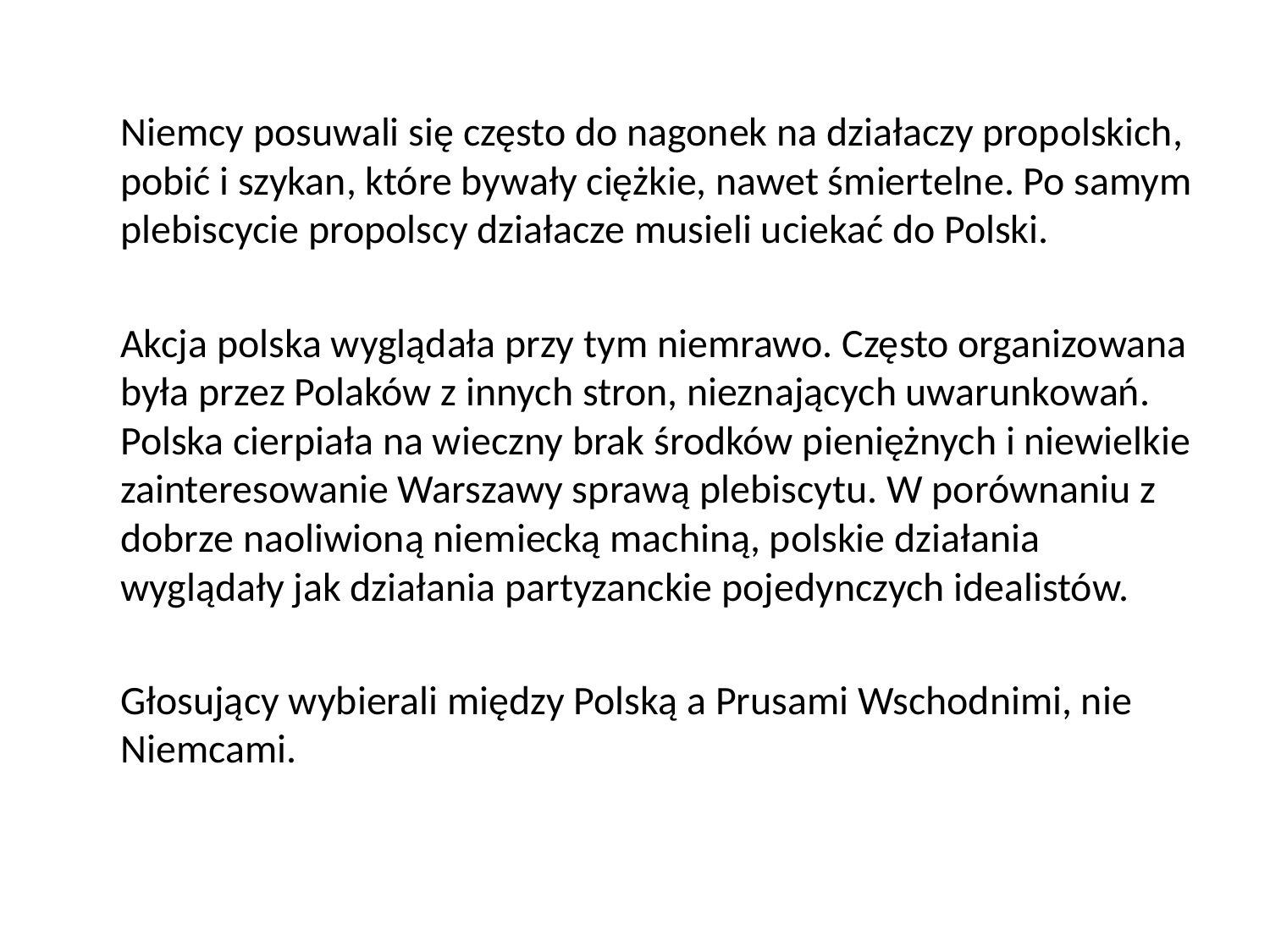

Niemcy posuwali się często do nagonek na działaczy propolskich, pobić i szykan, które bywały ciężkie, nawet śmiertelne. Po samym plebiscycie propolscy działacze musieli uciekać do Polski.

	Akcja polska wyglądała przy tym niemrawo. Często organizowana była przez Polaków z innych stron, nieznających uwarunkowań. Polska cierpiała na wieczny brak środków pieniężnych i niewielkie zainteresowanie Warszawy sprawą plebiscytu. W porównaniu z dobrze naoliwioną niemiecką machiną, polskie działania wyglądały jak działania partyzanckie pojedynczych idealistów.

	Głosujący wybierali między Polską a Prusami Wschodnimi, nie Niemcami.